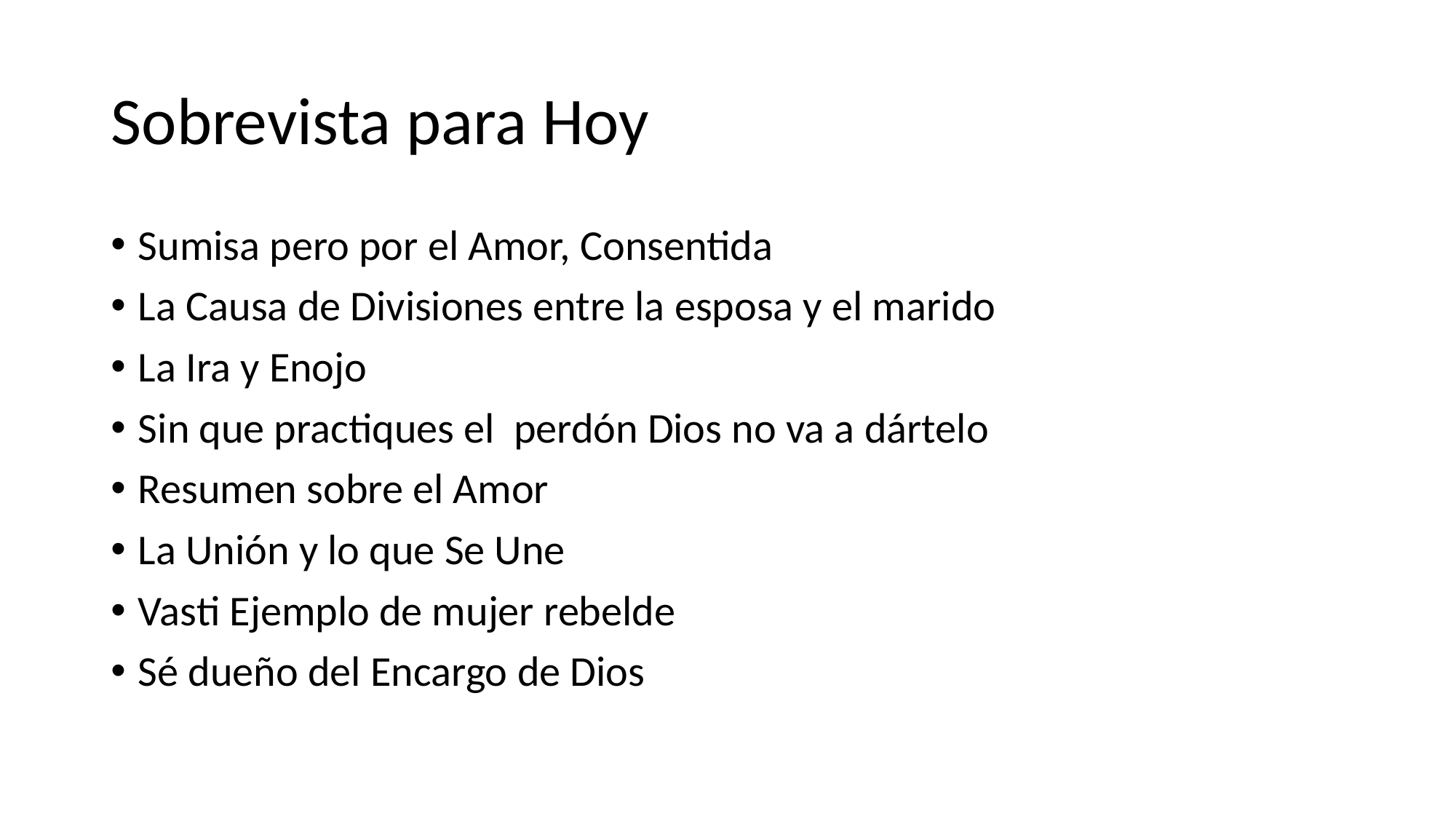

# Sobrevista para Hoy
Sumisa pero por el Amor, Consentida
La Causa de Divisiones entre la esposa y el marido
La Ira y Enojo
Sin que practiques el  perdón Dios no va a dártelo
Resumen sobre el Amor
La Unión y lo que Se Une
Vasti Ejemplo de mujer rebelde
Sé dueño del Encargo de Dios